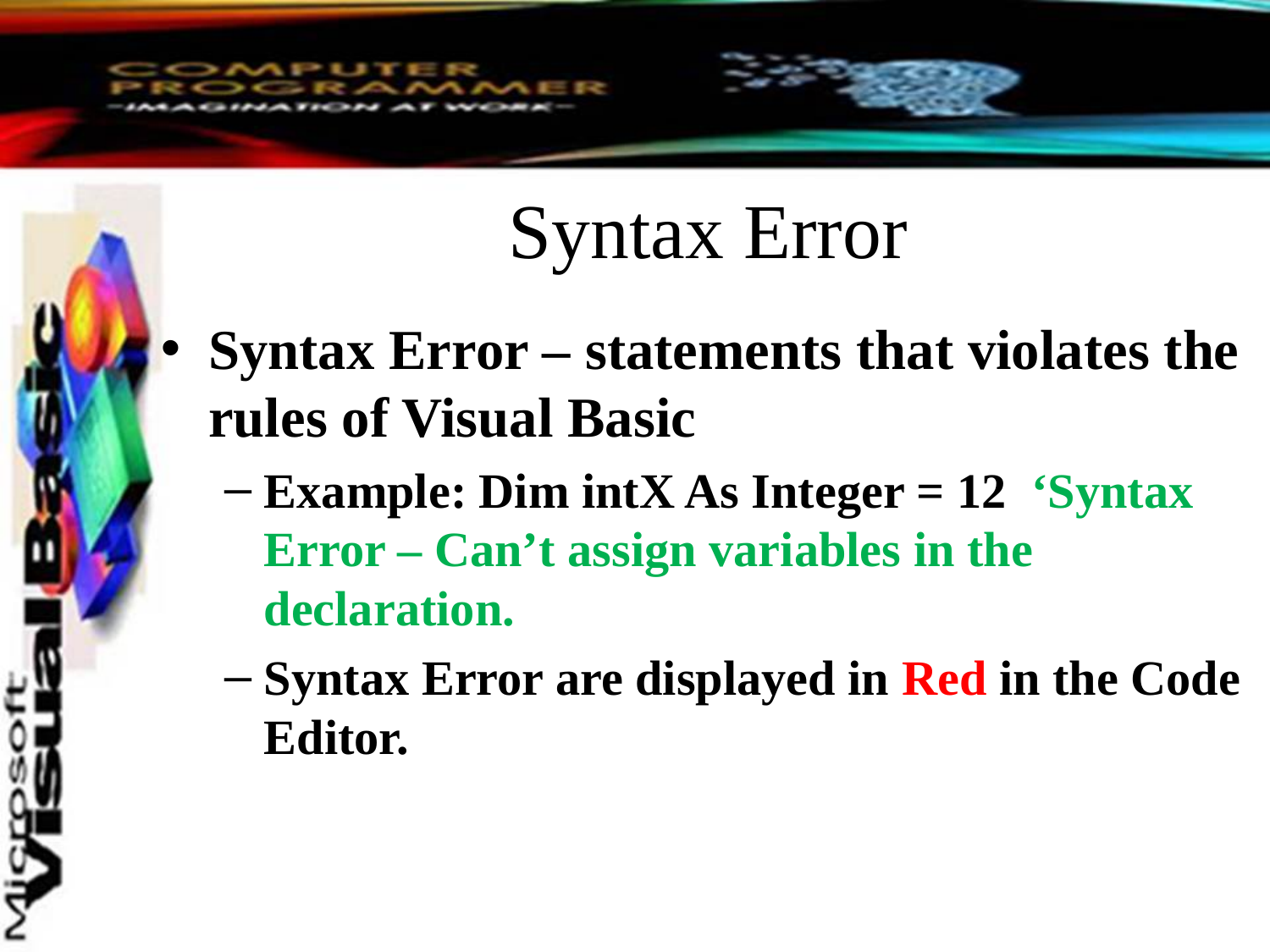

# Syntax Error
Syntax Error – statements that violates the rules of Visual Basic
Example: Dim intX As Integer = 12  ‘Syntax Error – Can’t assign variables in the declaration.
Syntax Error are displayed in Red in the Code Editor.